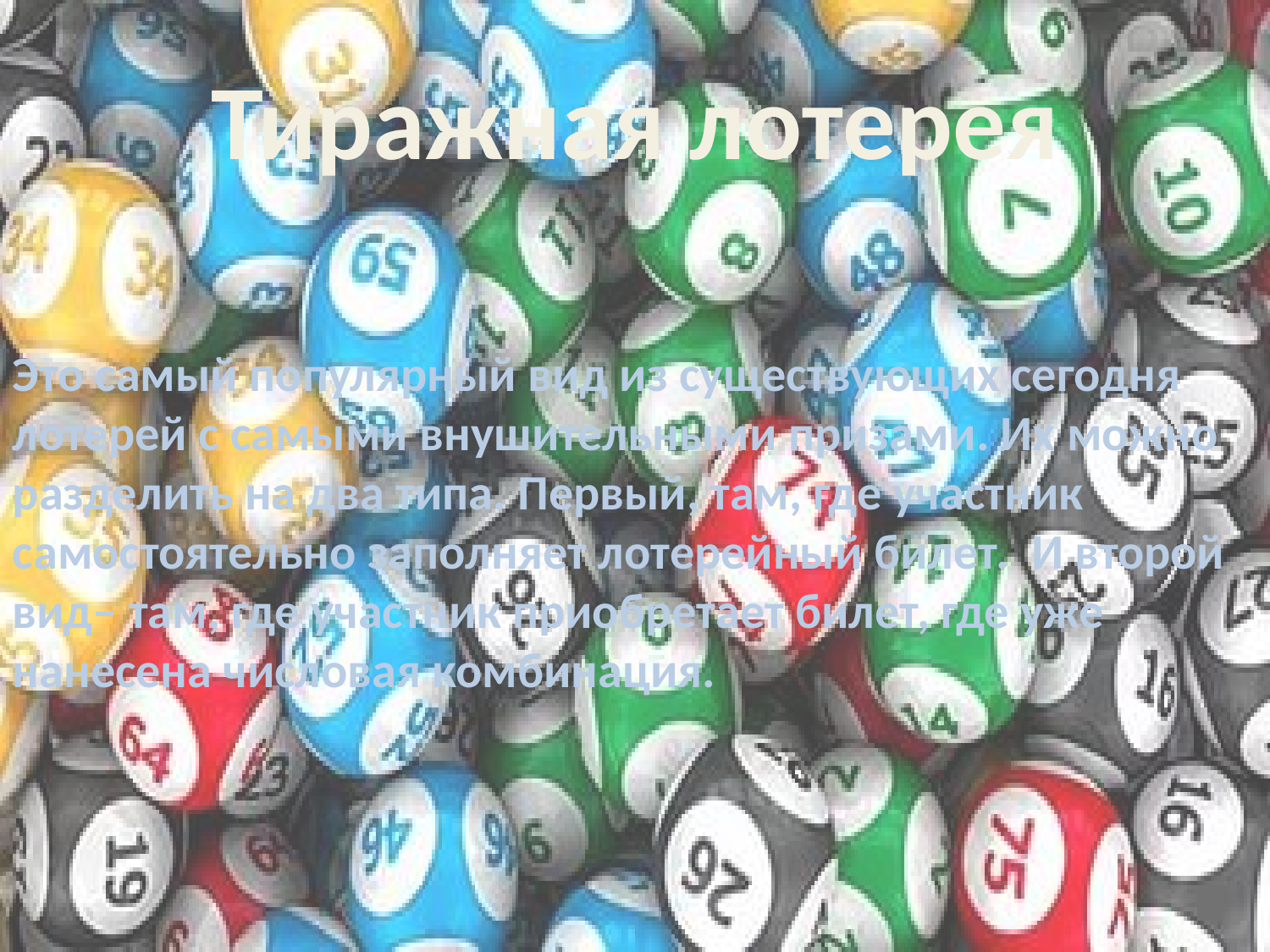

# Тиражная лотерея
Это самый популярный вид из существующих сегодня лотерей с самыми внушительными призами. Их можно разделить на два типа. Первый, там, где участник самостоятельно заполняет лотерейный билет.  И второй вид– там, где участник приобретает билет, где уже нанесена числовая комбинация.